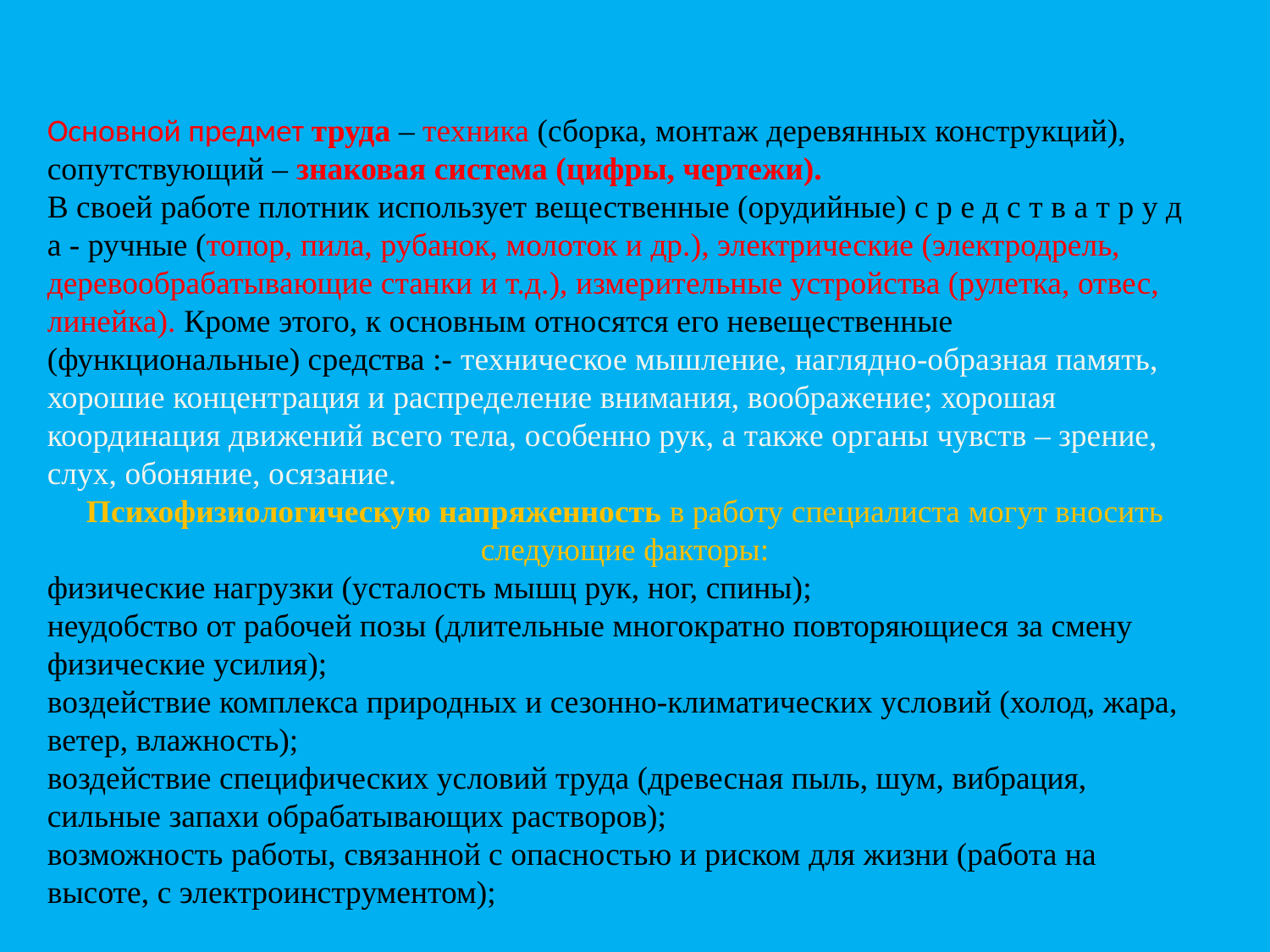

Основной предмет труда – техника (сборка, монтаж деревянных конструкций), сопутствующий – знаковая система (цифры, чертежи).
В своей работе плотник использует вещественные (орудийные) с р е д с т в а т р у д а - ручные (топор, пила, рубанок, молоток и др.), электрические (электродрель, деревообрабатывающие станки и т.д.), измерительные устройства (рулетка, отвес, линейка). Кроме этого, к основным относятся его невещественные (функциональные) средства :- техническое мышление, наглядно-образная память, хорошие концентрация и распределение внимания, воображение; хорошая координация движений всего тела, особенно рук, а также органы чувств – зрение, слух, обоняние, осязание.
Психофизиологическую напряженность в работу специалиста могут вносить следующие факторы:
физические нагрузки (усталость мышц рук, ног, спины);
неудобство от рабочей позы (длительные многократно повторяющиеся за смену физические усилия);
воздействие комплекса природных и сезонно-климатических условий (холод, жара, ветер, влажность);
воздействие специфических условий труда (древесная пыль, шум, вибрация, сильные запахи обрабатывающих растворов);
возможность работы, связанной с опасностью и риском для жизни (работа на высоте, с электроинструментом);